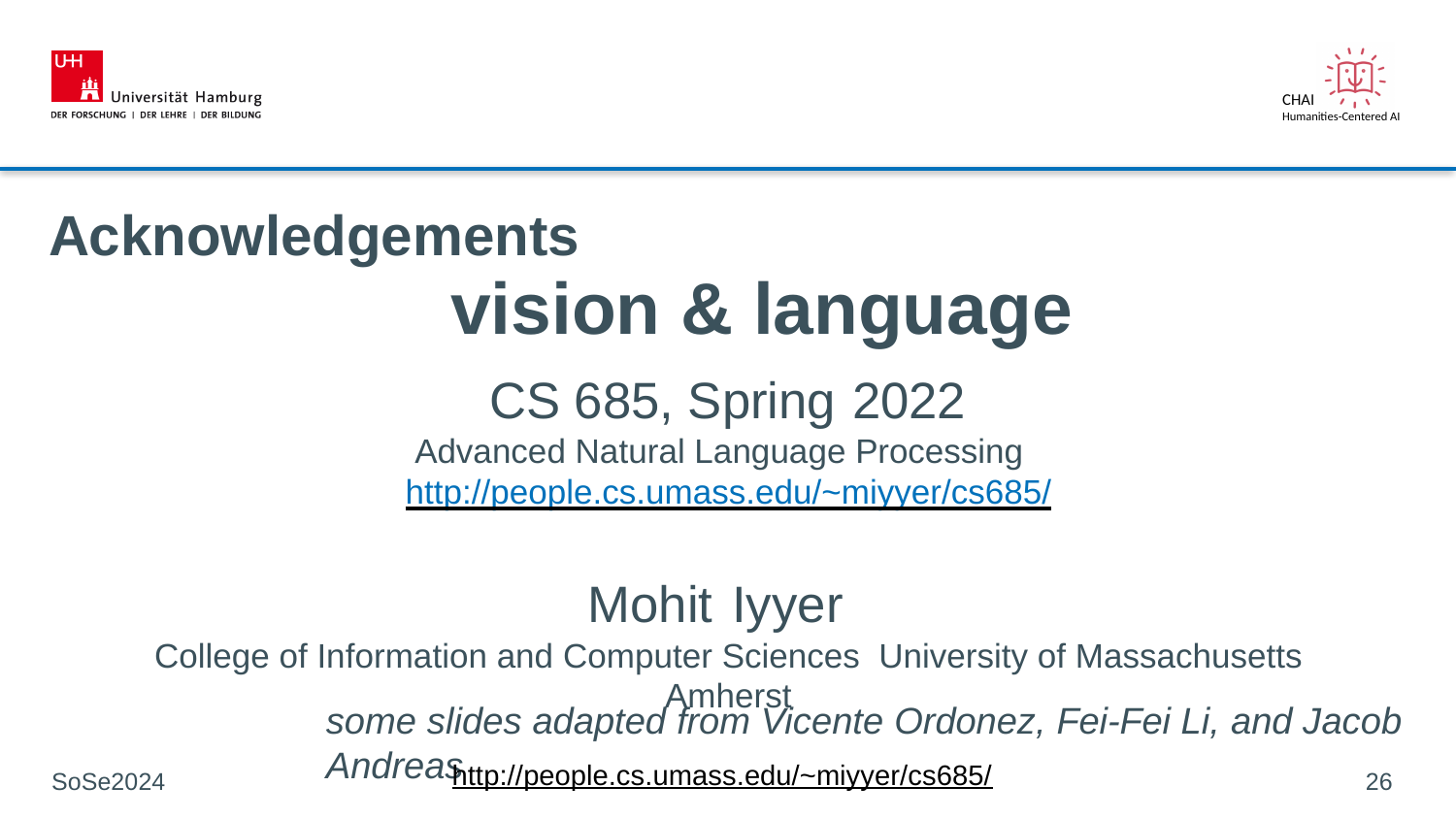

# Acknowledgements
vision & language
CS	685,	Spring	2022
Advanced Natural Language Processing  http://people.cs.umass.edu/~miyyer/cs685/

Mohit	Iyyer
College of Information and Computer Sciences  University of Massachusetts Amherst
some slides adapted from Vicente Ordonez, Fei-Fei Li, and Jacob Andreas
http://people.cs.umass.edu/~miyyer/cs685/
SoSe2024
26